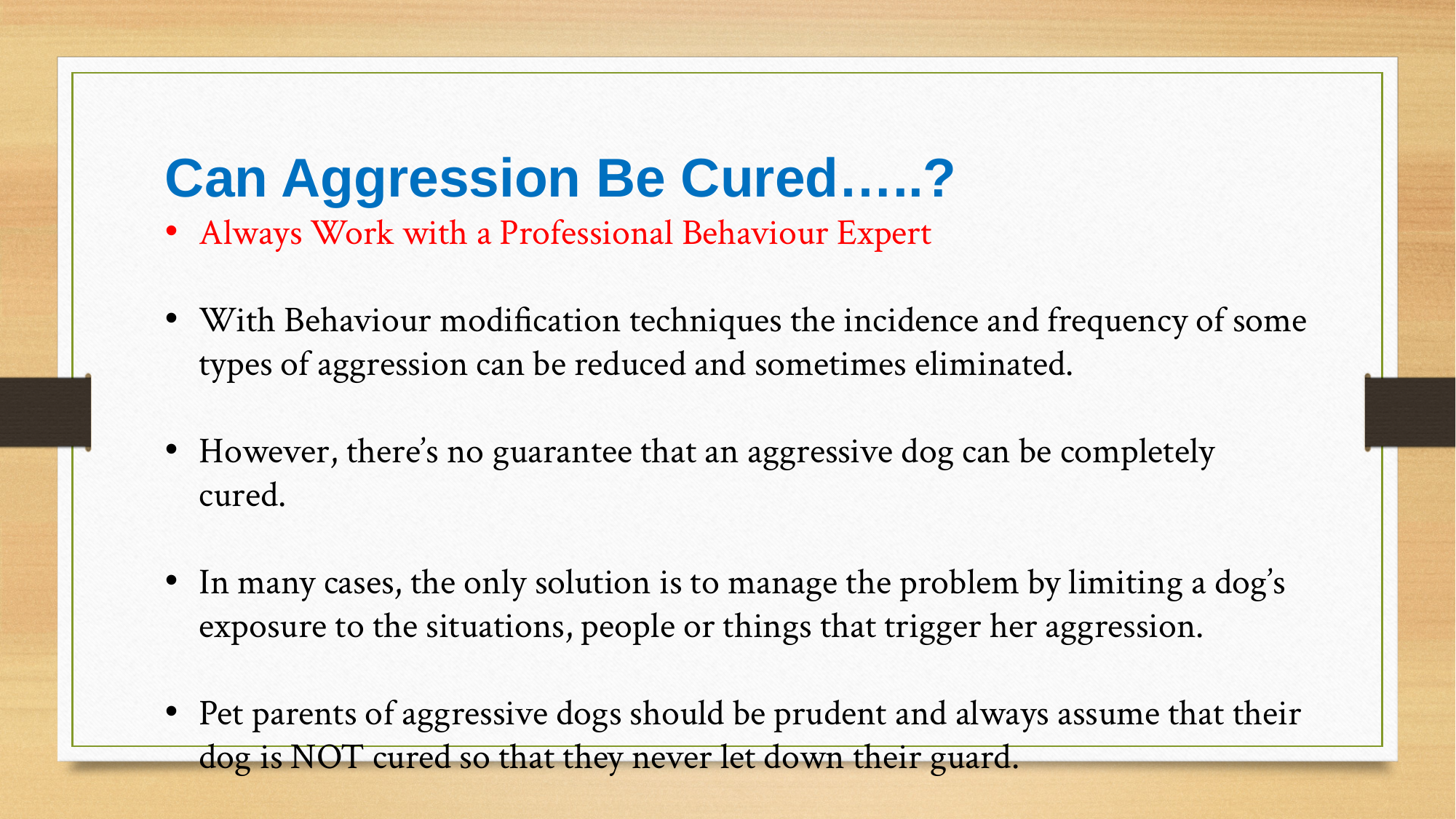

Can Aggression Be Cured…..?
Always Work with a Professional Behaviour Expert

With Behaviour modification techniques the incidence and frequency of some types of aggression can be reduced and sometimes eliminated.

However, there’s no guarantee that an aggressive dog can be completely cured.

In many cases, the only solution is to manage the problem by limiting a dog’s exposure to the situations, people or things that trigger her aggression.

Pet parents of aggressive dogs should be prudent and always assume that their dog is NOT cured so that they never let down their guard.